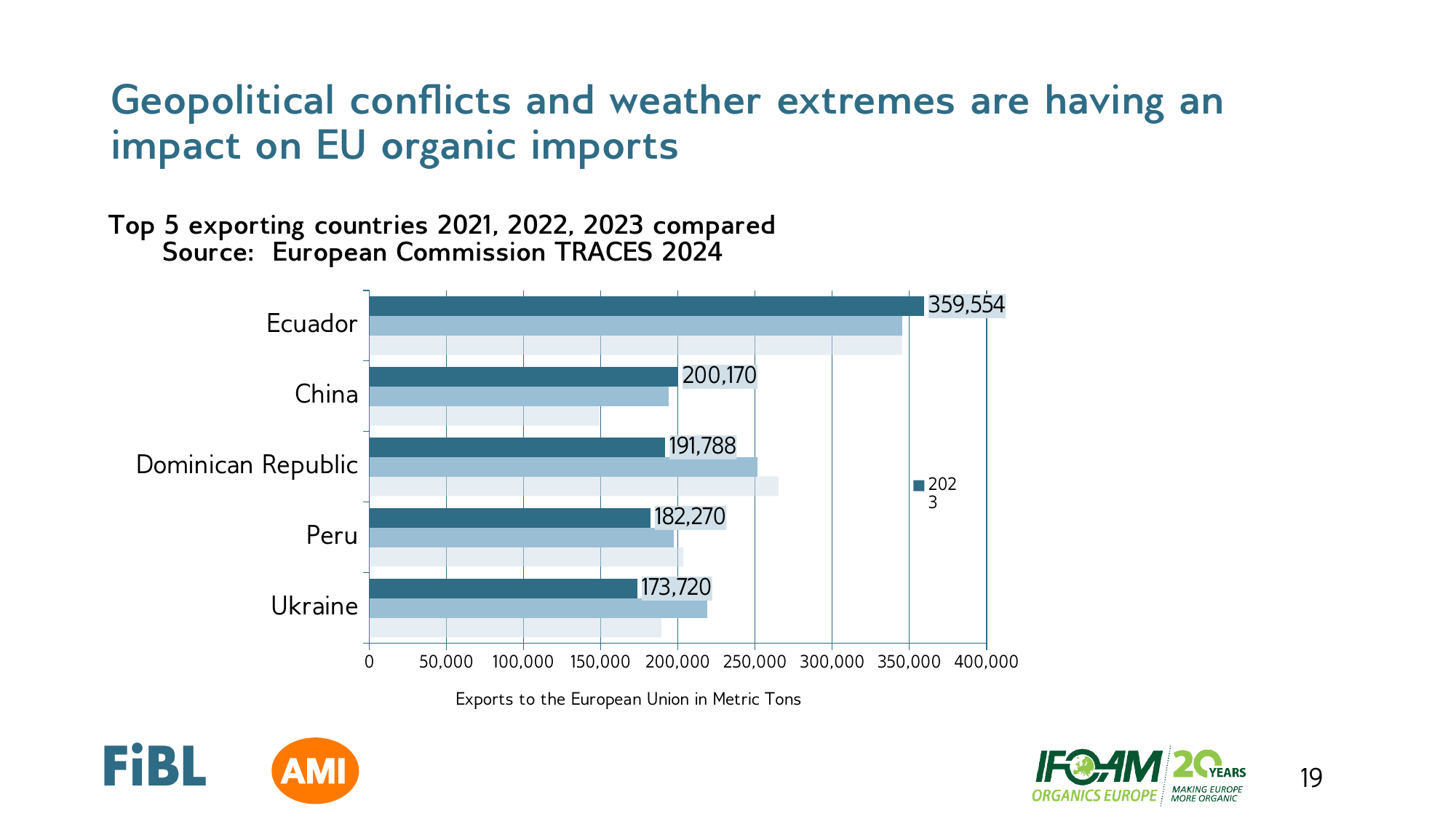

# Geopolitical conflicts and weather extremes are having an impact on EU organic imports

### Chart: Top 5 exporting countries 2021, 2022, 2023 compared
Source:  European Commission TRACES 2024

| Category | 2021 | 2022 | 2023 |
|---|---|---|---|
| Ukraine | 189239.2957035601 | 219124.6066062376 | 173720.0 |
| Peru | 203577.40157690755 | 197296.78646004666 | 182270.0 |
| Dominican Republic | 265074.88668856025 | 251378.26160416007 | 191788.0 |
| China | 149283.14498237427 | 194000.73091465328 | 200170.0 |
| Ecuador | 345242.30443378864 | 345522.33362701297 | 359554.0 |